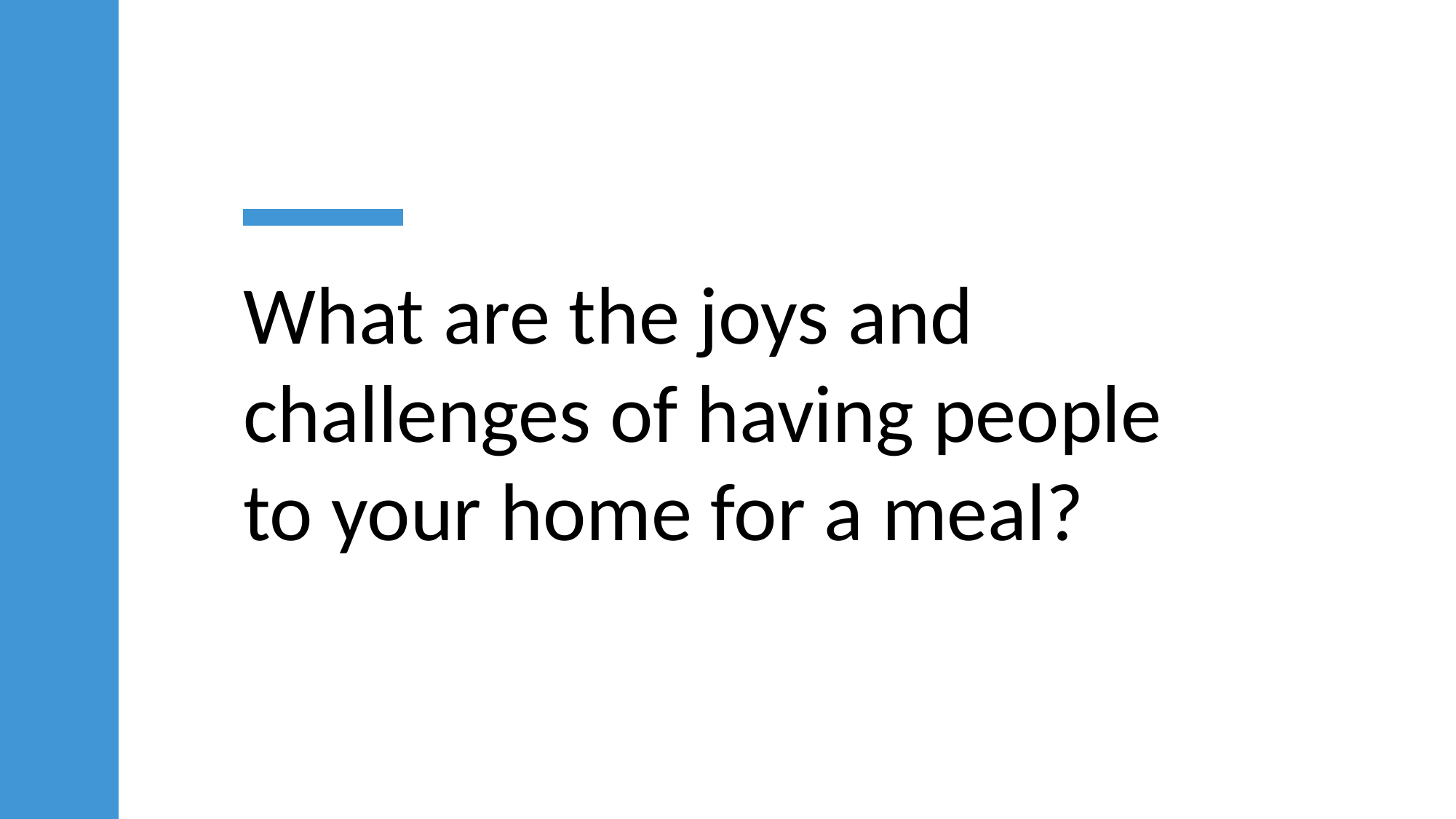

What are the joys and challenges of having people to your home for a meal?